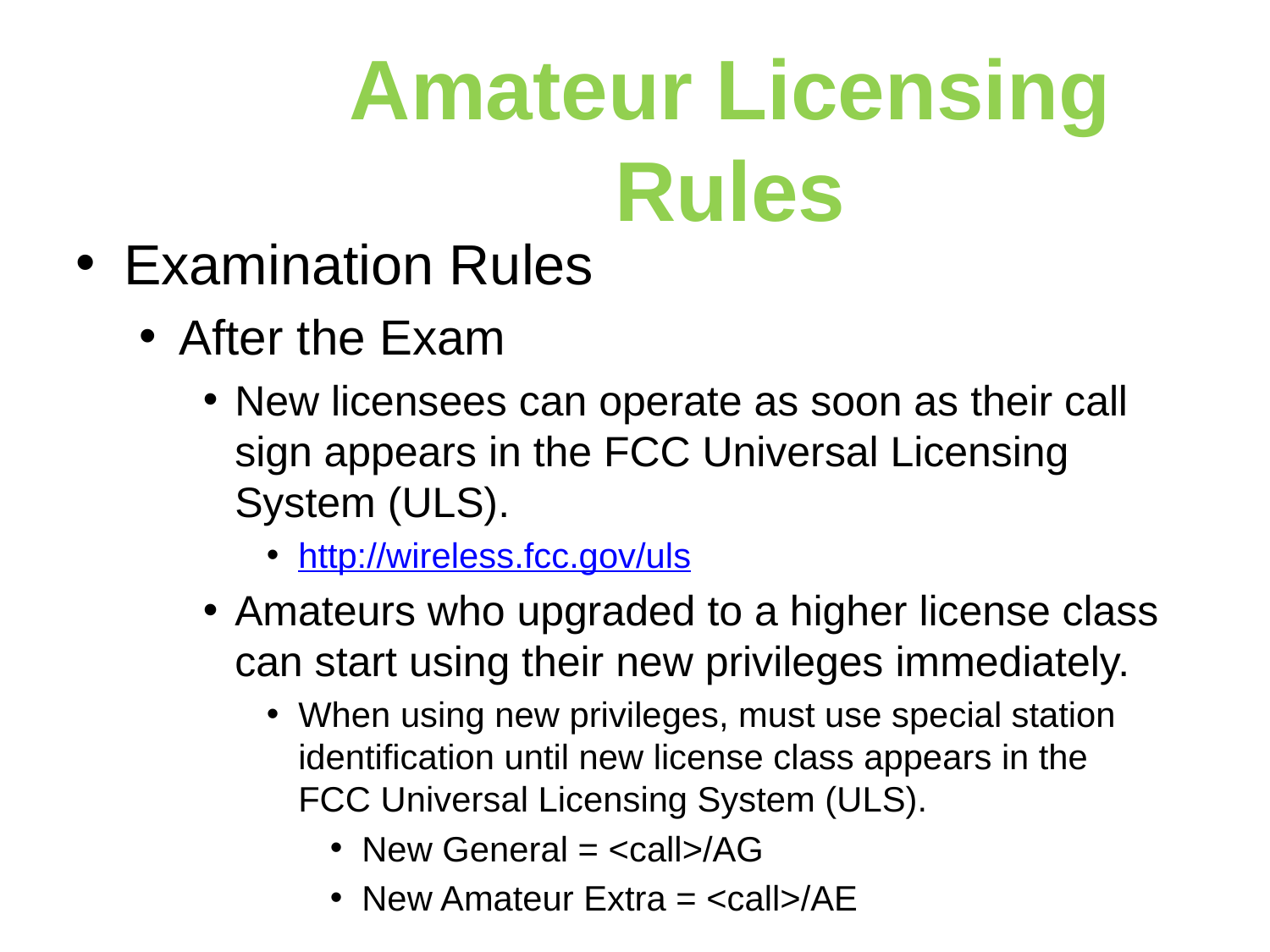

Amateur Licensing Rules
Examination Rules
After the Exam
New licensees can operate as soon as their call sign appears in the FCC Universal Licensing System (ULS).
http://wireless.fcc.gov/uls
Amateurs who upgraded to a higher license class can start using their new privileges immediately.
When using new privileges, must use special station identification until new license class appears in the FCC Universal Licensing System (ULS).
New General = <call>/AG
New Amateur Extra = <call>/AE